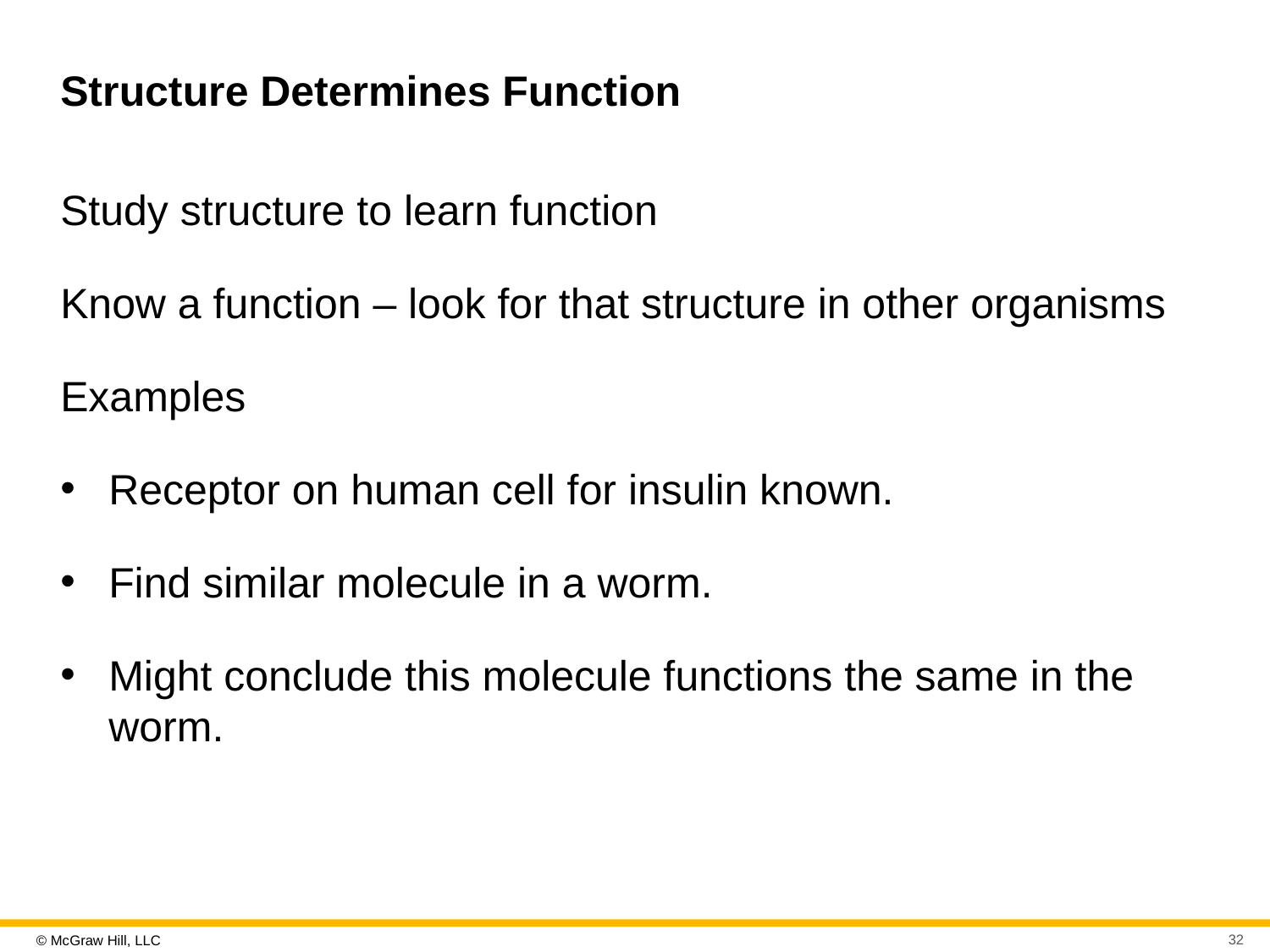

# Structure Determines Function
Study structure to learn function
Know a function – look for that structure in other organisms
Examples
Receptor on human cell for insulin known.
Find similar molecule in a worm.
Might conclude this molecule functions the same in the worm.
32